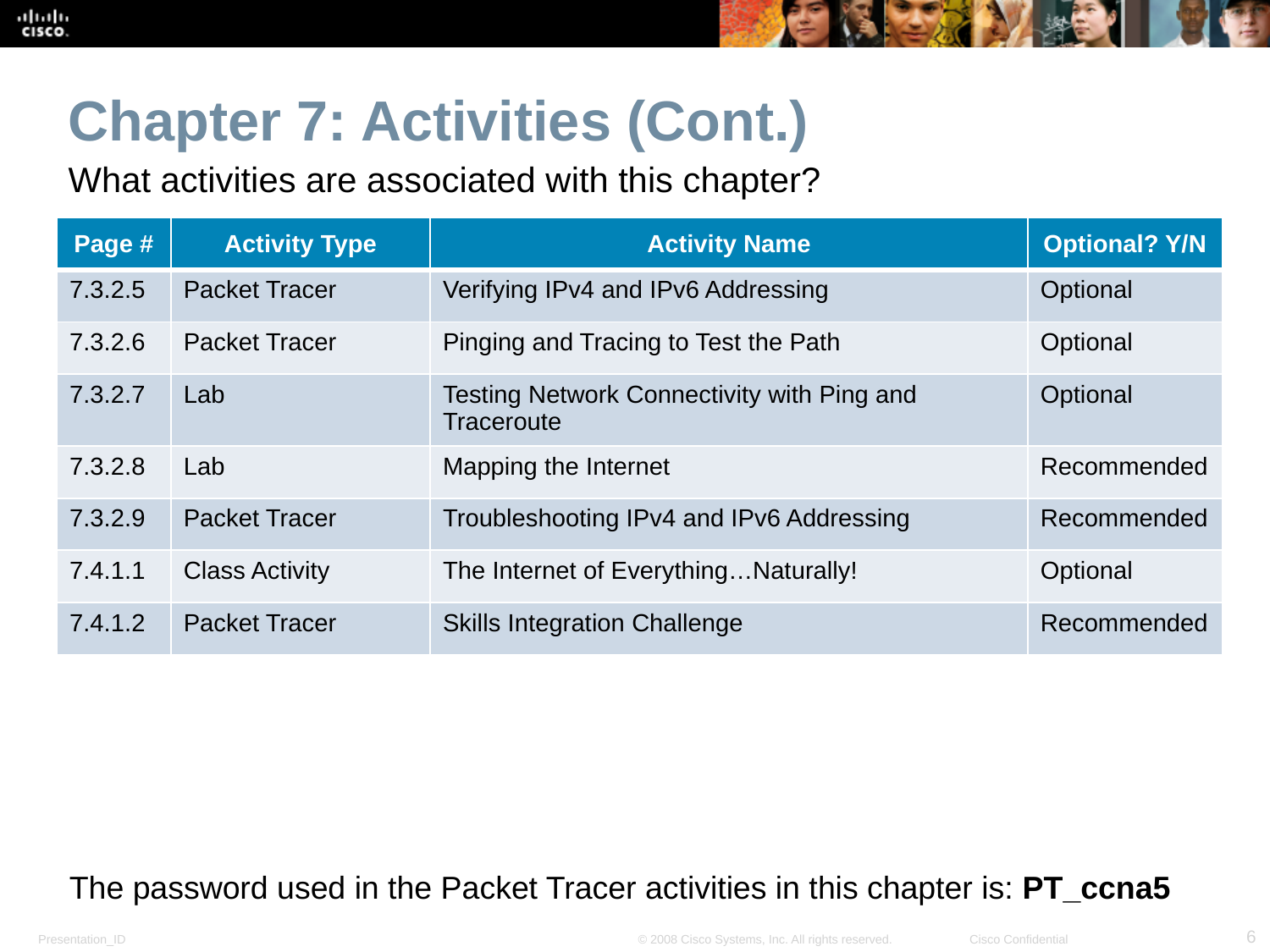

Chapter 7: Activities (Cont.)
What activities are associated with this chapter?

| Page # | Activity Type | Activity Name | Optional? Y/N |
| --- | --- | --- | --- |
| 7.3.2.5 | Packet Tracer | Verifying IPv4 and IPv6 Addressing | Optional |
| 7.3.2.6 | Packet Tracer | Pinging and Tracing to Test the Path | Optional |
| 7.3.2.7 | Lab | Testing Network Connectivity with Ping and Traceroute | Optional |
| 7.3.2.8 | Lab | Mapping the Internet | Recommended |
| 7.3.2.9 | Packet Tracer | Troubleshooting IPv4 and IPv6 Addressing | Recommended |
| 7.4.1.1 | Class Activity | The Internet of Everything…Naturally! | Optional |
| 7.4.1.2 | Packet Tracer | Skills Integration Challenge | Recommended |
The password used in the Packet Tracer activities in this chapter is: PT_ccna5